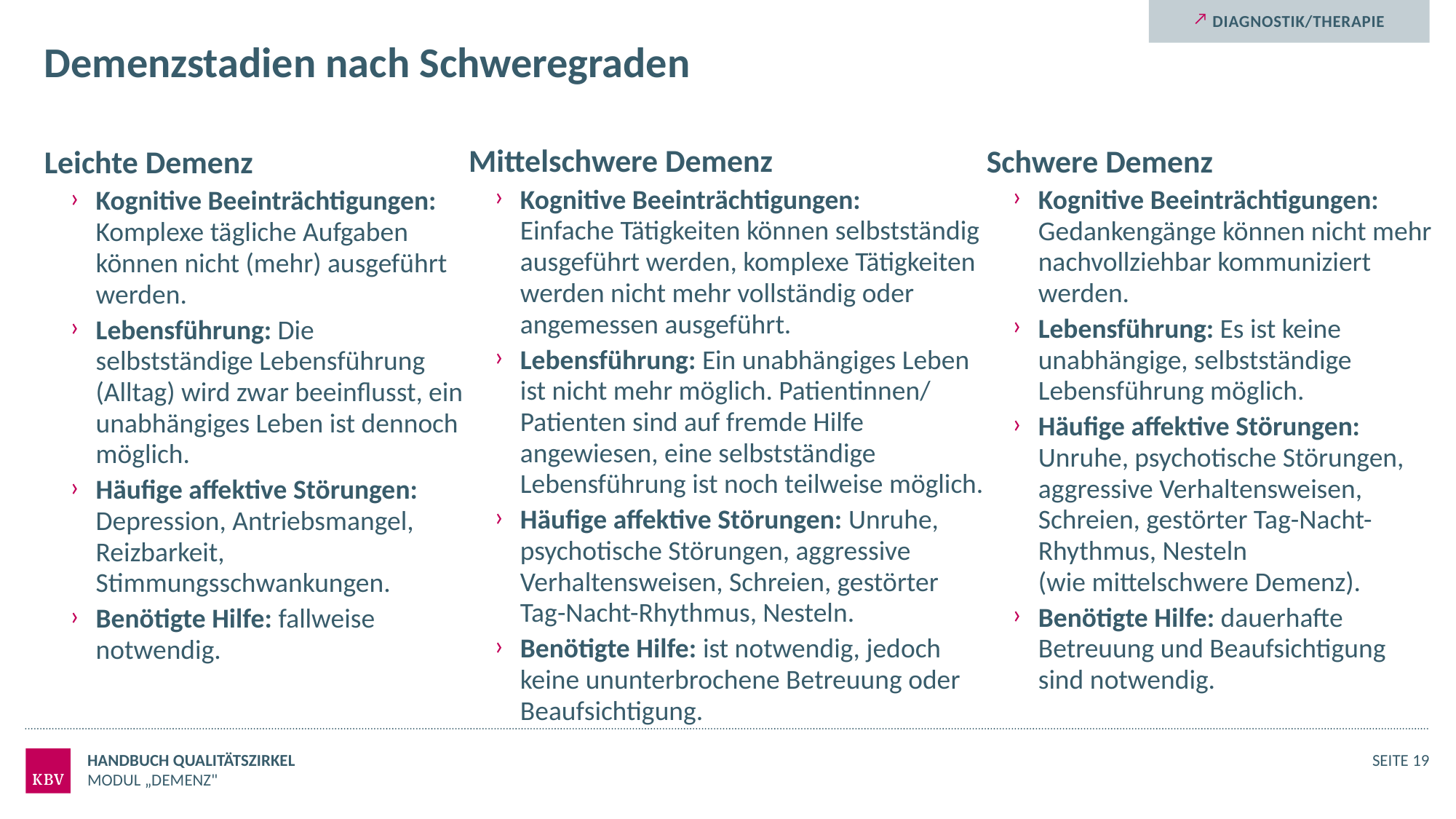

Diagnostik/Therapie
# Demenzstadien nach Schweregraden
Mittelschwere Demenz
Kognitive Beeinträchtigungen:
Einfache Tätigkeiten können selbstständig
ausgeführt werden, komplexe Tätigkeiten
werden nicht mehr vollständig oder
angemessen ausgeführt.
Lebensführung: Ein unabhängiges Leben
ist nicht mehr möglich. Patientinnen/
Patienten sind auf fremde Hilfe
angewiesen, eine selbstständige
Lebensführung ist noch teilweise möglich.
Häufige affektive Störungen: Unruhe,
psychotische Störungen, aggressive
Verhaltensweisen, Schreien, gestörter
Tag-Nacht-Rhythmus, Nesteln.
Benötigte Hilfe: ist notwendig, jedoch
keine ununterbrochene Betreuung oder
Beaufsichtigung.

Schwere Demenz
Kognitive Beeinträchtigungen: Gedankengänge können nicht mehr nachvollziehbar kommuniziert werden.
Lebensführung: Es ist keine unabhängige, selbstständige
Lebensführung möglich.
Häufige affektive Störungen: Unruhe, psychotische Störungen, aggressive Verhaltensweisen, Schreien, gestörter Tag-Nacht-Rhythmus, Nesteln
(wie mittelschwere Demenz).
Benötigte Hilfe: dauerhafte Betreuung und Beaufsichtigung
sind notwendig.

Leichte Demenz
Kognitive Beeinträchtigungen: Komplexe tägliche Aufgaben können nicht (mehr) ausgeführt werden.
Lebensführung: Die selbstständige Lebensführung (Alltag) wird zwar beeinflusst, ein unabhängiges Leben ist dennoch möglich.
Häufige affektive Störungen: Depression, Antriebsmangel, Reizbarkeit, Stimmungsschwankungen.
Benötigte Hilfe: fallweise notwendig.
Handbuch Qualitätszirkel
Seite 19
Modul „Demenz"